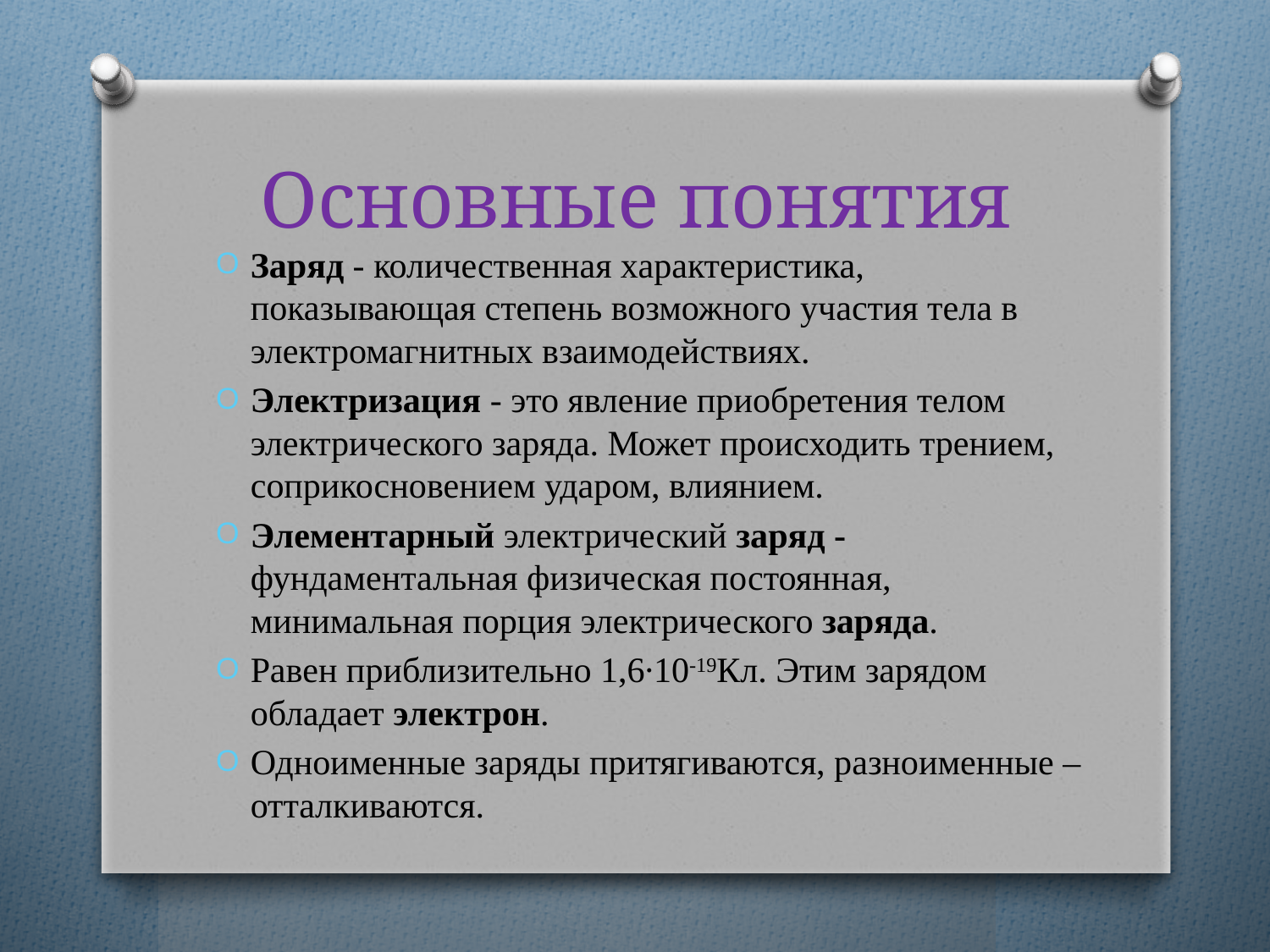

# Основные понятия
Заряд - количественная характеристика, показывающая степень возможного участия тела в электромагнитных взаимодействиях.
Электризация - это явление приобретения телом электрического заряда. Может происходить трением, соприкосновением ударом, влиянием.
Элементарный электрический заряд - фундаментальная физическая постоянная, минимальная порция электрического заряда.
Равен приблизительно 1,6∙10-19Кл. Этим зарядом обладает электрон.
Одноименные заряды притягиваются, разноименные – отталкиваются.